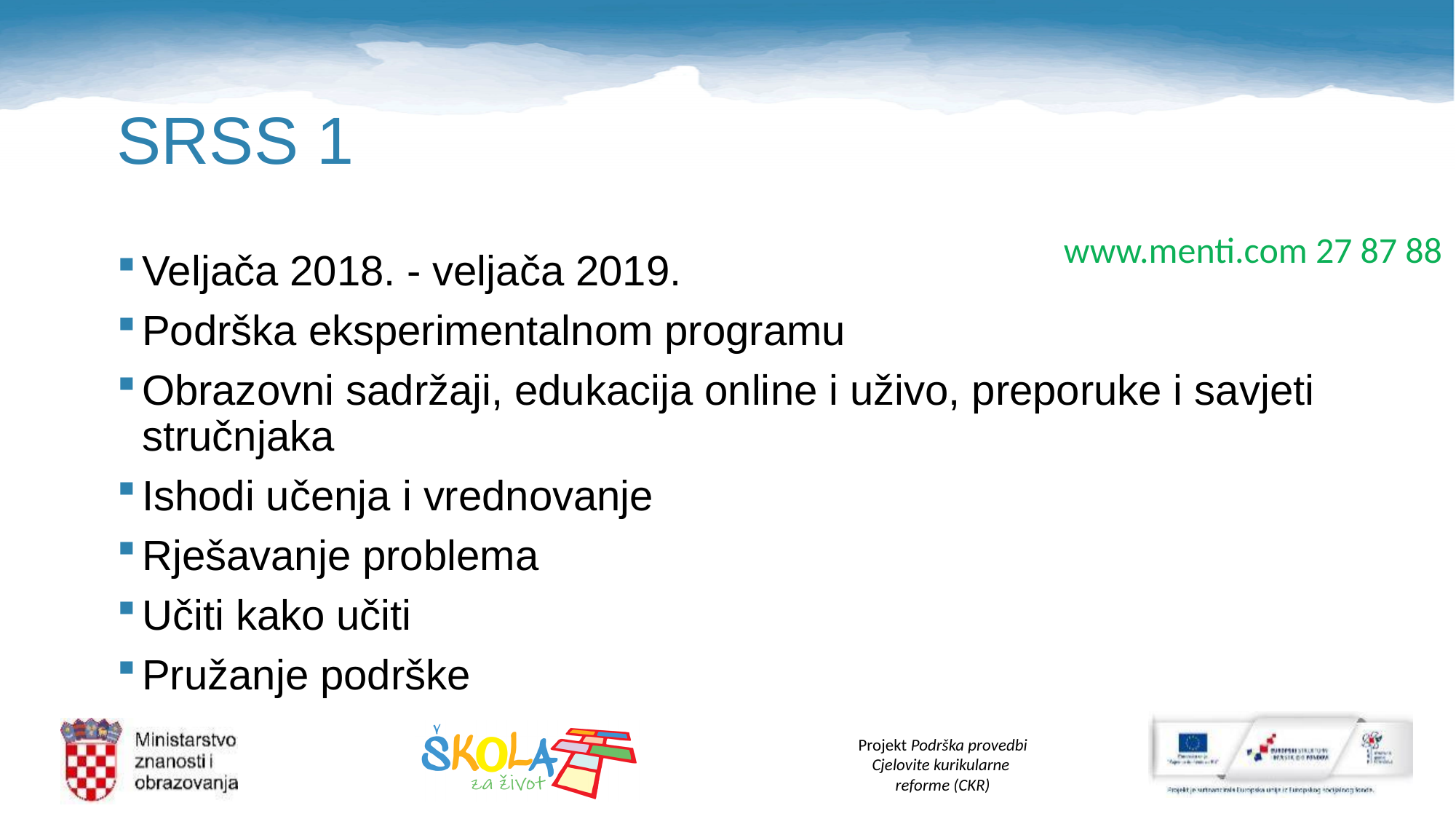

# SRSS 1
www.menti.com 27 87 88
Veljača 2018. - veljača 2019.
Podrška eksperimentalnom programu
Obrazovni sadržaji, edukacija online i uživo, preporuke i savjeti stručnjaka
Ishodi učenja i vrednovanje
Rješavanje problema
Učiti kako učiti
Pružanje podrške